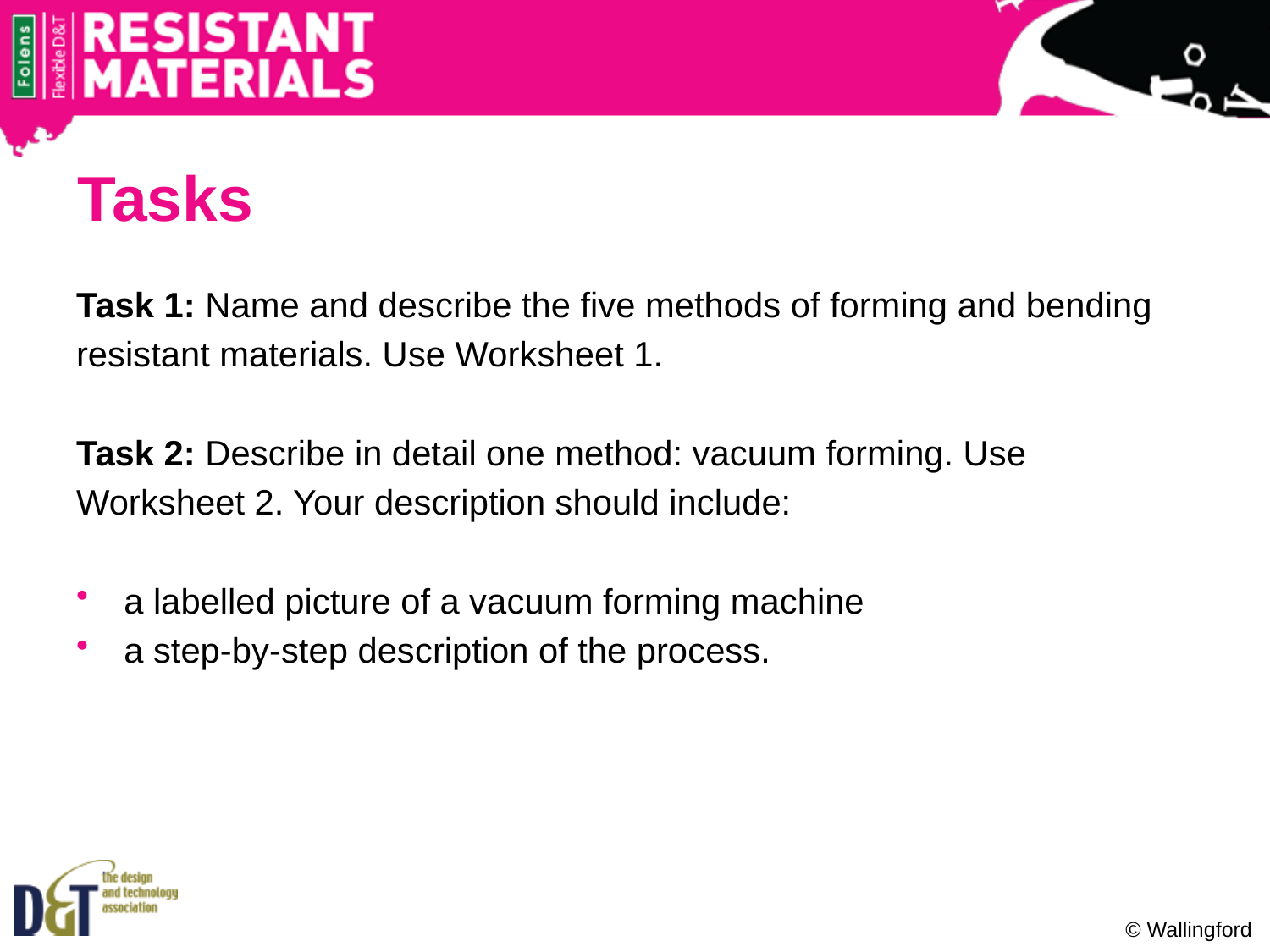

# Tasks
Task 1: Name and describe the five methods of forming and bending
resistant materials. Use Worksheet 1.

Task 2: Describe in detail one method: vacuum forming. Use
Worksheet 2. Your description should include:

a labelled picture of a vacuum forming machine
a step-by-step description of the process.

© Wallingford